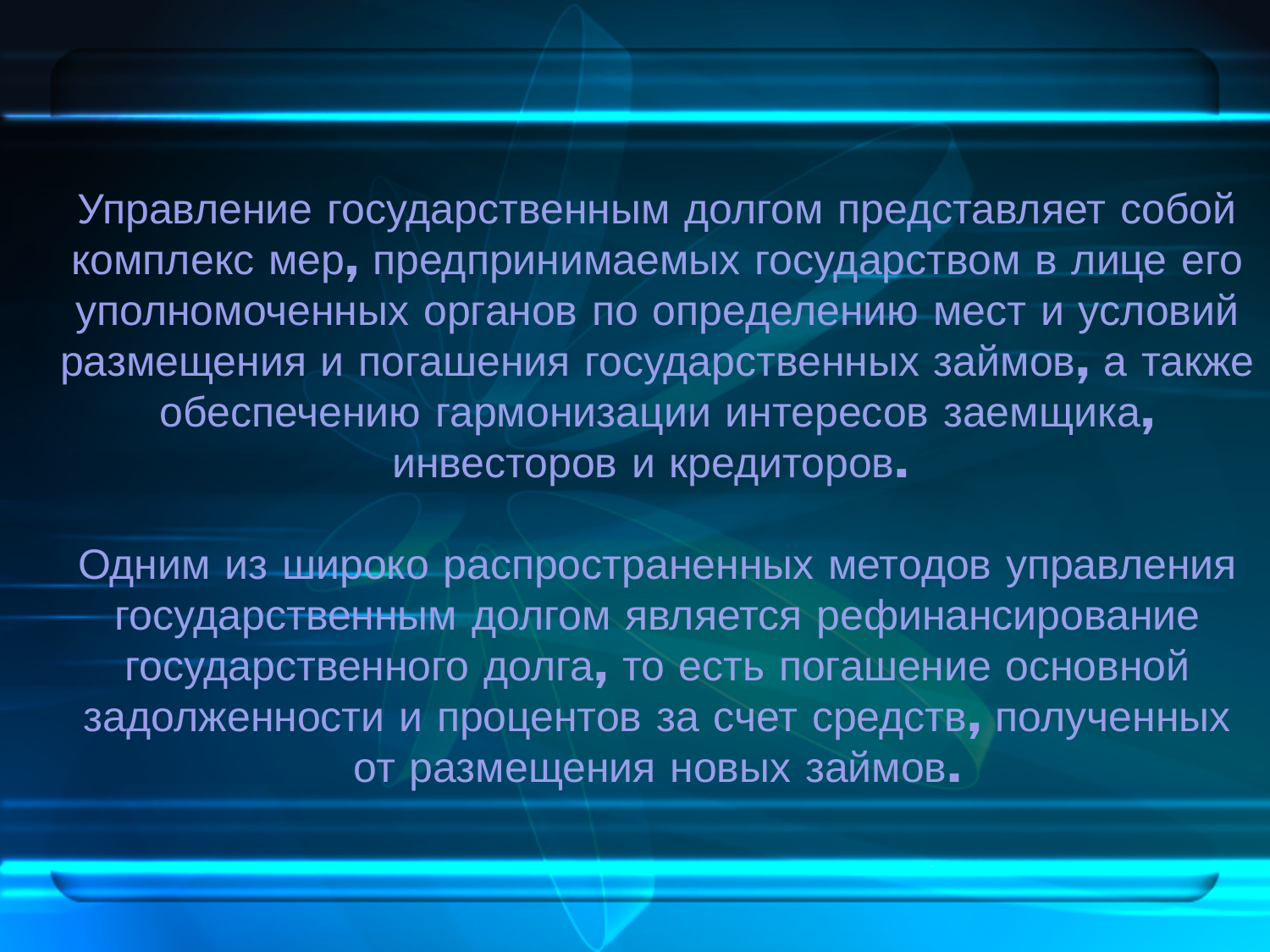

# Управление государственным долгом представляет собой комплекс мер, предпринимаемых государством в лице его уполномоченных органов по определению мест и условий размещения и погашения государственных займов, а также обеспечению гармонизации интересов заемщика, инвесторов и кредиторов. Одним из широко распространенных методов управления государственным долгом является рефинансирование государственного долга, то есть погашение основной задолженности и процентов за счет средств, полученных от размещения новых займов.